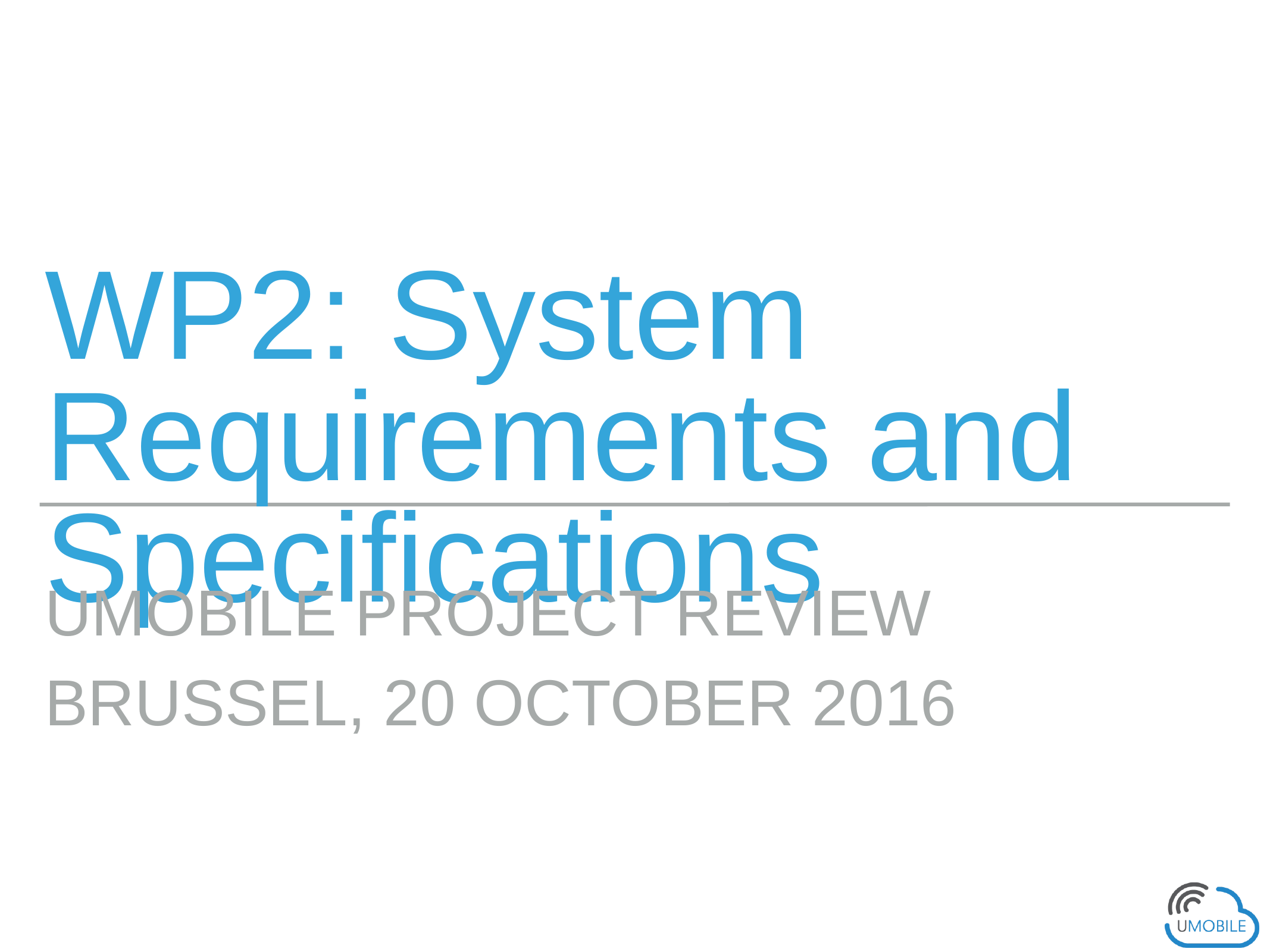

1
# WP2: System Requirements and Specifications
UMOBILE project review
Brussel, 20 october 2016